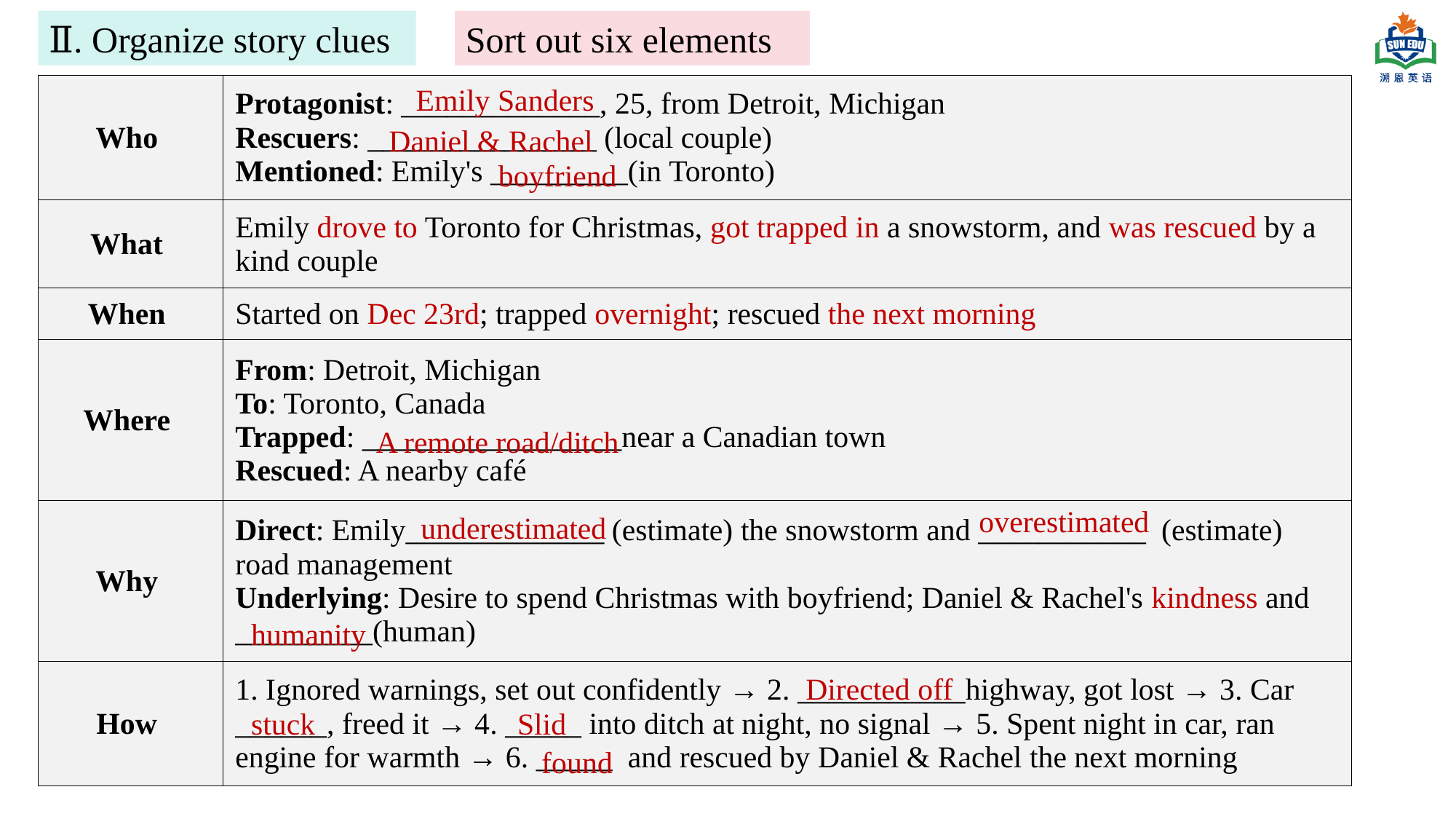

Ⅱ. Organize story clues
Sort out six elements
| Who | Protagonist: \_\_\_\_\_\_\_\_\_\_\_\_\_, 25, from Detroit, Michigan Rescuers: \_\_\_\_\_\_\_\_\_\_\_\_\_\_\_ (local couple) Mentioned: Emily's \_\_\_\_\_\_\_\_\_(in Toronto) |
| --- | --- |
| What | Emily drove to Toronto for Christmas, got trapped in a snowstorm, and was rescued by a kind couple |
| When | Started on Dec 23rd; trapped overnight; rescued the next morning |
| Where | From: Detroit, Michigan To: Toronto, Canada Trapped: \_\_\_\_\_\_\_\_\_\_\_\_\_\_\_\_\_near a Canadian town Rescued: A nearby café |
| Why | Direct: Emily\_\_\_\_\_\_\_\_\_\_\_\_\_ (estimate) the snowstorm and \_\_\_\_\_\_\_\_\_\_\_ (estimate) road management Underlying: Desire to spend Christmas with boyfriend; Daniel & Rachel's kindness and \_\_\_\_\_\_\_\_\_(human) |
| How | 1. Ignored warnings, set out confidently → 2. \_\_\_\_\_\_\_\_\_\_\_highway, got lost → 3. Car \_\_\_\_\_\_, freed it → 4. \_\_\_\_\_ into ditch at night, no signal → 5. Spent night in car, ran engine for warmth → 6. \_\_\_\_\_ and rescued by Daniel & Rachel the next morning |
Emily Sanders
Daniel & Rachel
boyfriend
A remote road/ditch
overestimated
underestimated
humanity
Directed off
stuck
Slid
found